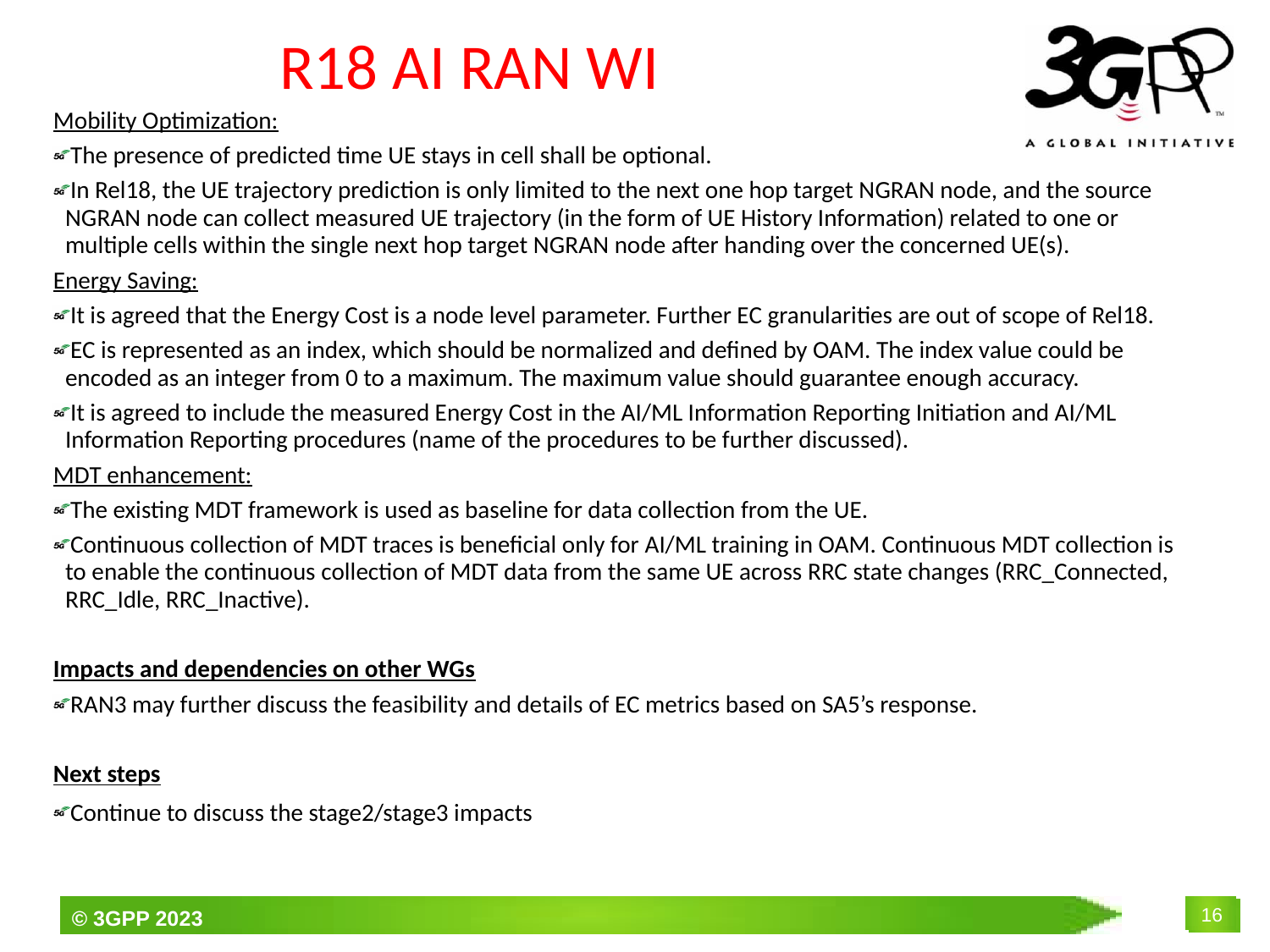

# R18 AI RAN WI
Mobility Optimization:
The presence of predicted time UE stays in cell shall be optional.
In Rel18, the UE trajectory prediction is only limited to the next one hop target NGRAN node, and the source NGRAN node can collect measured UE trajectory (in the form of UE History Information) related to one or multiple cells within the single next hop target NGRAN node after handing over the concerned UE(s).
Energy Saving:
It is agreed that the Energy Cost is a node level parameter. Further EC granularities are out of scope of Rel18.
EC is represented as an index, which should be normalized and defined by OAM. The index value could be encoded as an integer from 0 to a maximum. The maximum value should guarantee enough accuracy.
It is agreed to include the measured Energy Cost in the AI/ML Information Reporting Initiation and AI/ML Information Reporting procedures (name of the procedures to be further discussed).
MDT enhancement:
The existing MDT framework is used as baseline for data collection from the UE.
Continuous collection of MDT traces is beneficial only for AI/ML training in OAM. Continuous MDT collection is to enable the continuous collection of MDT data from the same UE across RRC state changes (RRC_Connected, RRC_Idle, RRC_Inactive).

Impacts and dependencies on other WGs
RAN3 may further discuss the feasibility and details of EC metrics based on SA5’s response.

Next steps
Continue to discuss the stage2/stage3 impacts
16